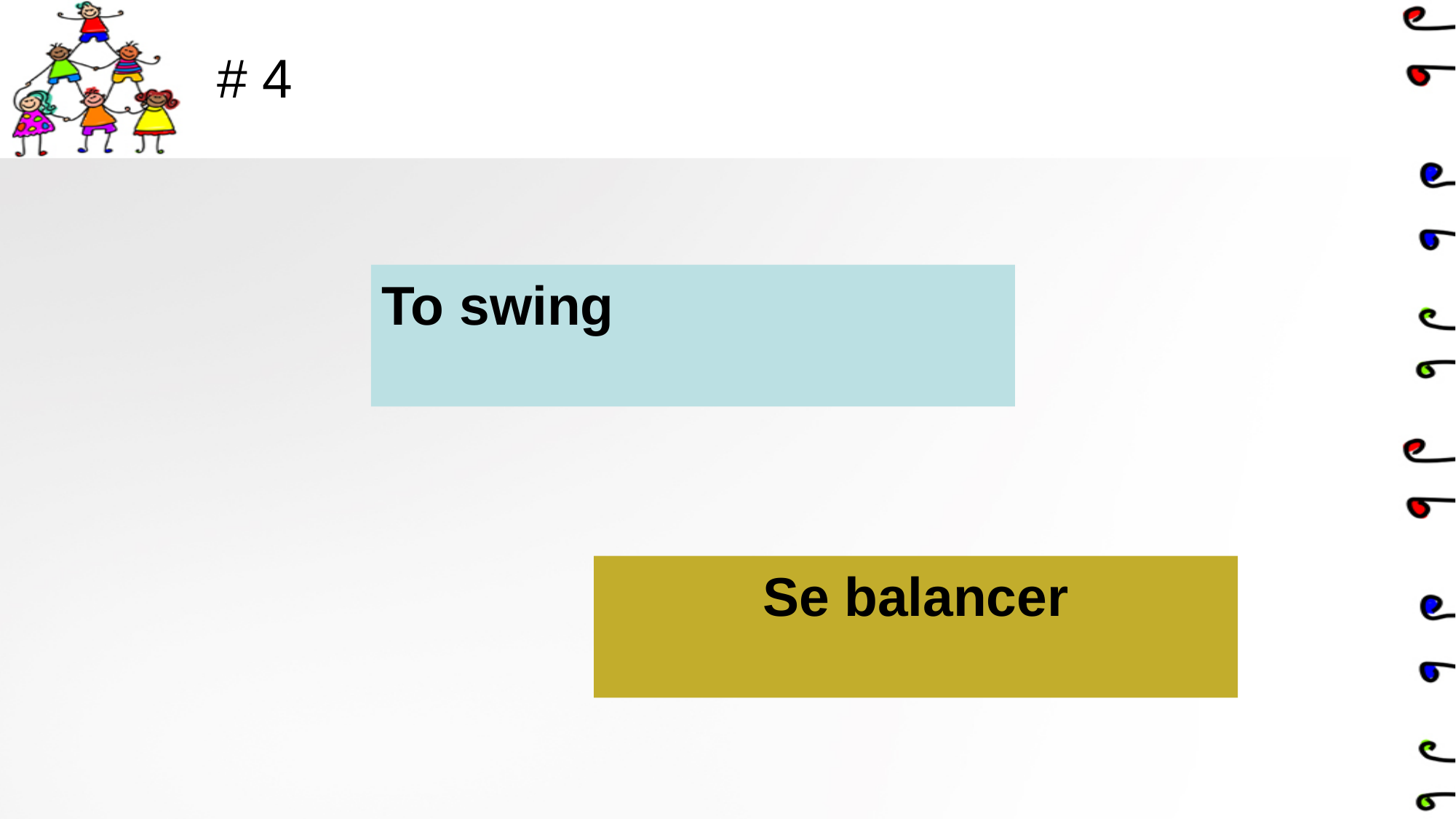

# # 4
To swing

Se balancer